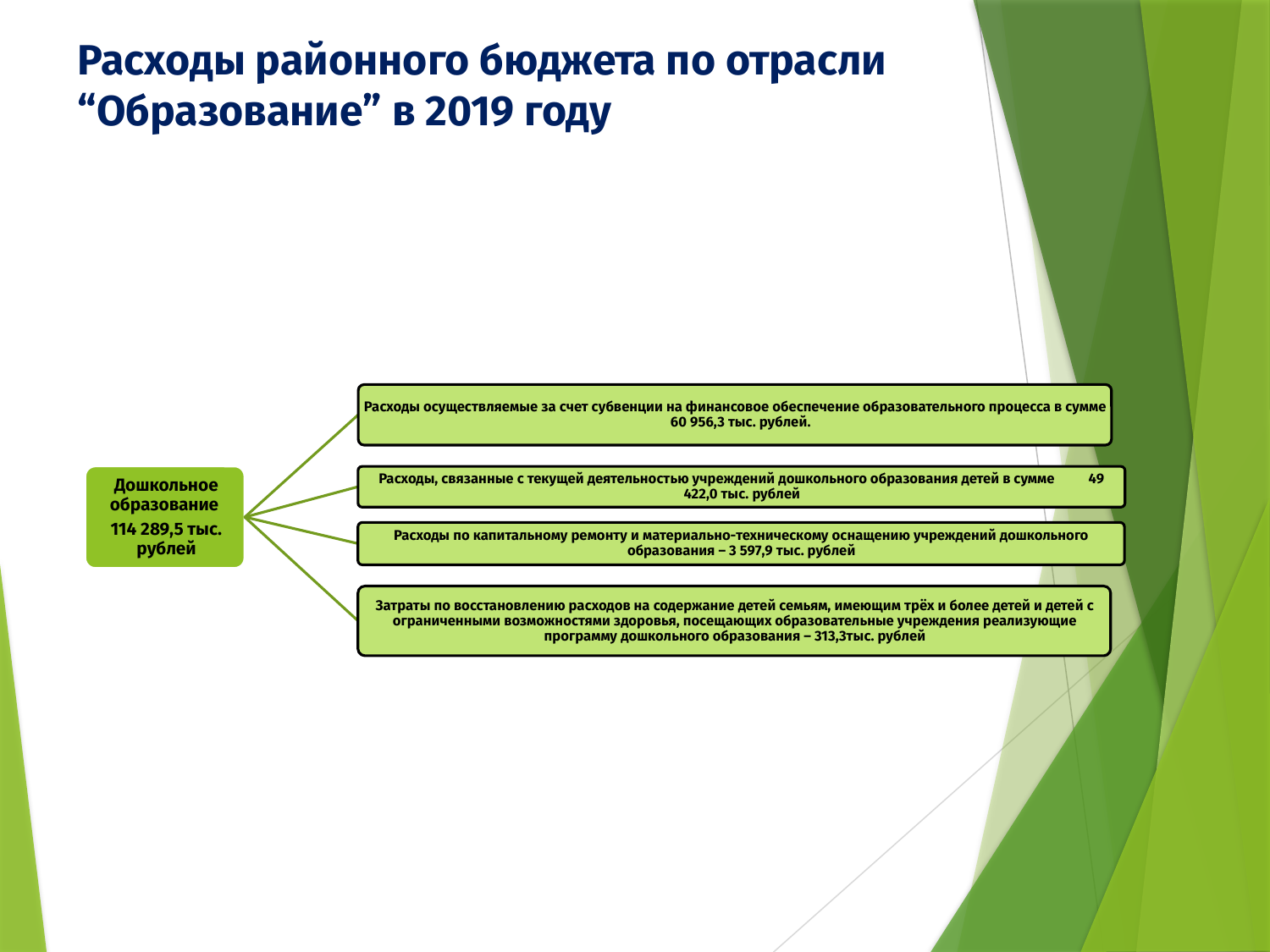

# Расходы районного бюджета по отрасли “Образование” в 2019 году
Дошкольное образование
114 289,5 тыс. рублей

Расходы осуществляемые за счет субвенции на финансовое обеспечение образовательного процесса в сумме    60 956,3 тыс. рублей.

Расходы, связанные с текущей деятельностью учреждений дошкольного образования детей в сумме          49 422,0 тыс. рублей

Расходы по капитальному ремонту и материально-техническому оснащению учреждений дошкольного образования – 3 597,9 тыс. рублей

Затраты по восстановлению расходов на содержание детей семьям, имеющим трёх и более детей и детей с ограниченными возможностями здоровья, посещающих образовательные учреждения реализующие программу дошкольного образования – 313,3тыс. рублей